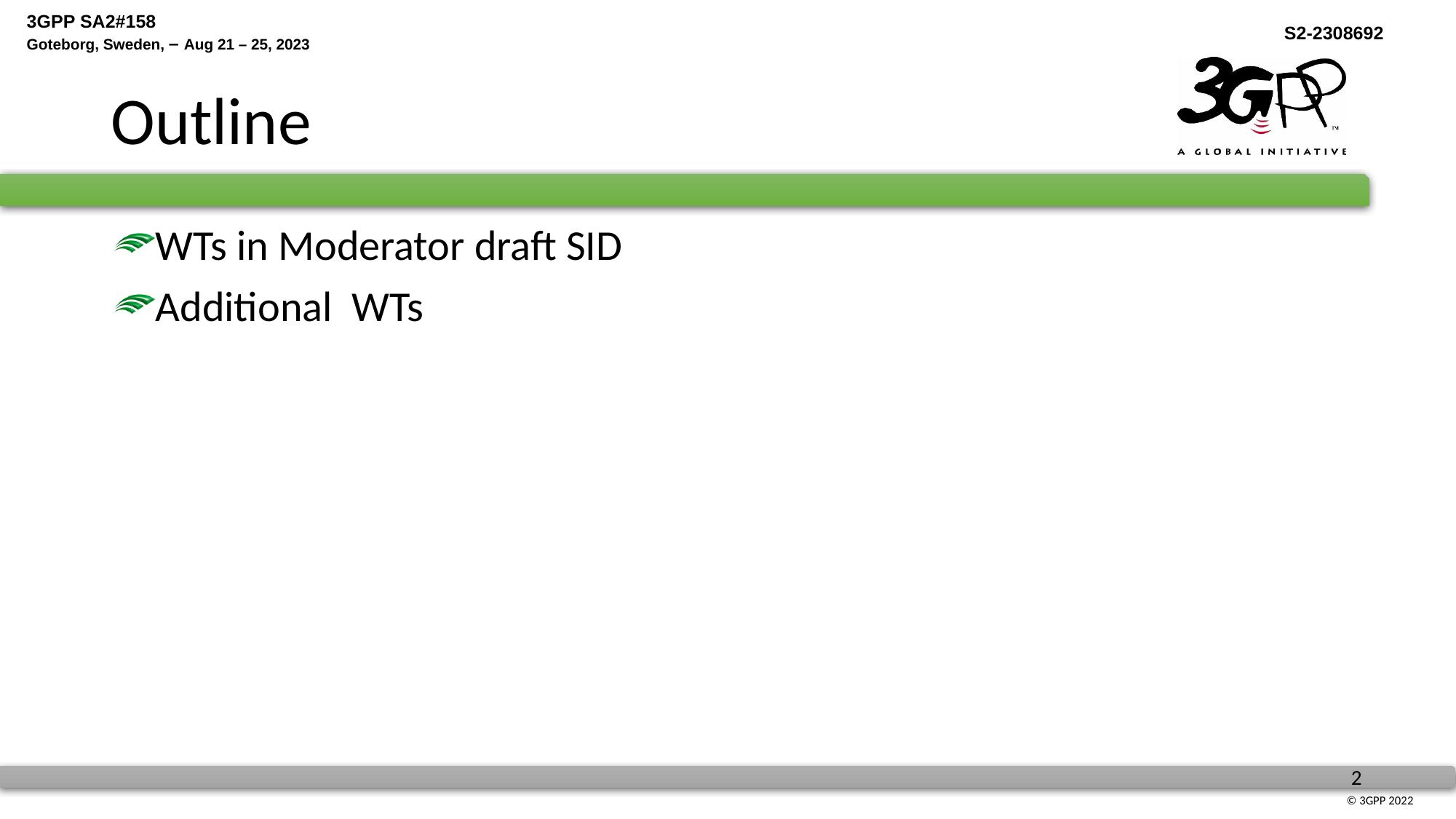

# Outline
WTs in Moderator draft SID
Additional  WTs